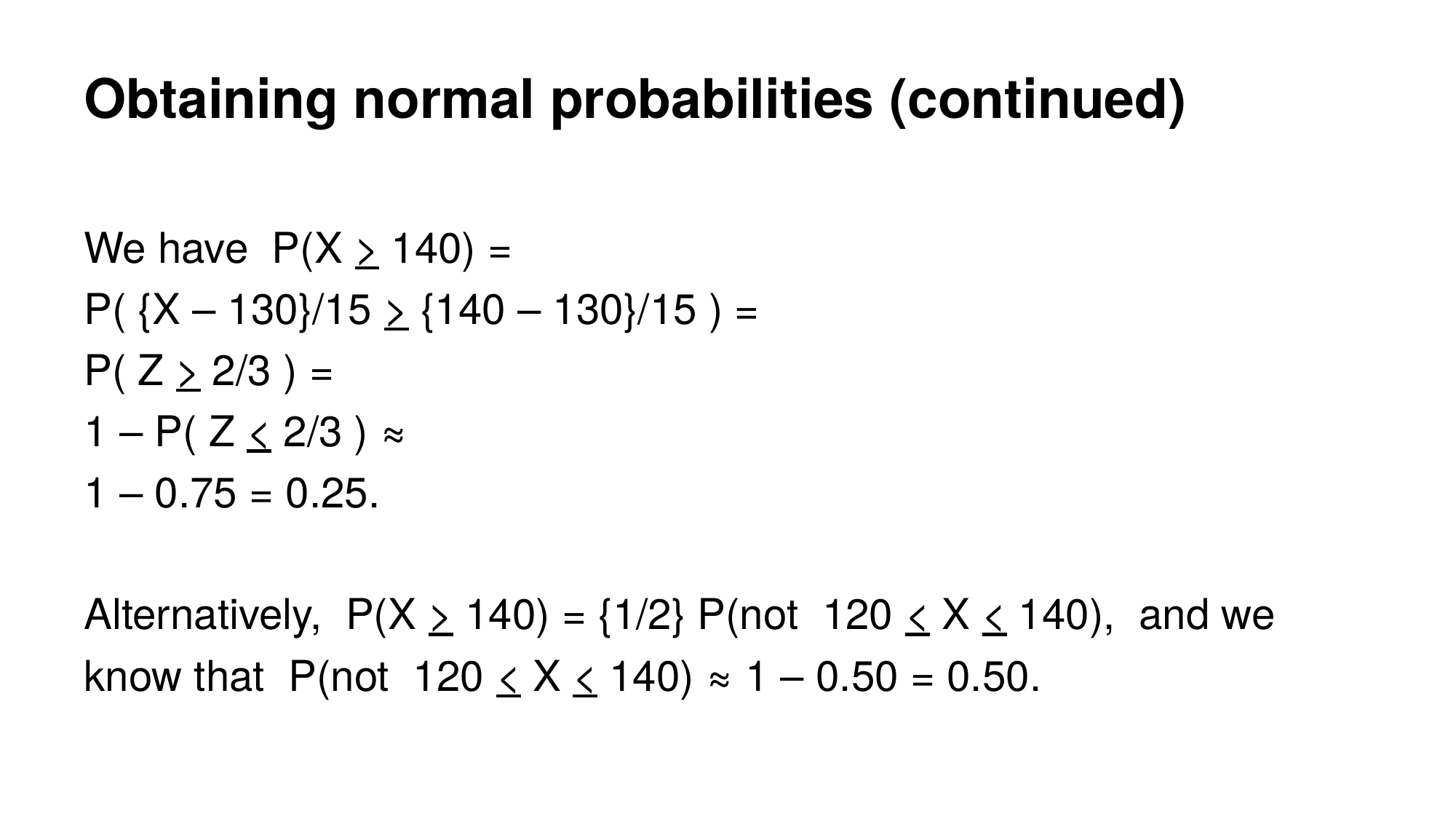

# Obtaining normal probabilities (continued)
We have  P(X > 140) =
P( {X – 130}/15 > {140 – 130}/15 ) =
P( Z > 2/3 ) =
1 – P( Z < 2/3 ) ≈
1 – 0.75 = 0.25.

Alternatively,  P(X > 140) = {1/2} P(not  120 < X < 140),  and we know that  P(not  120 < X < 140) ≈ 1 – 0.50 = 0.50.